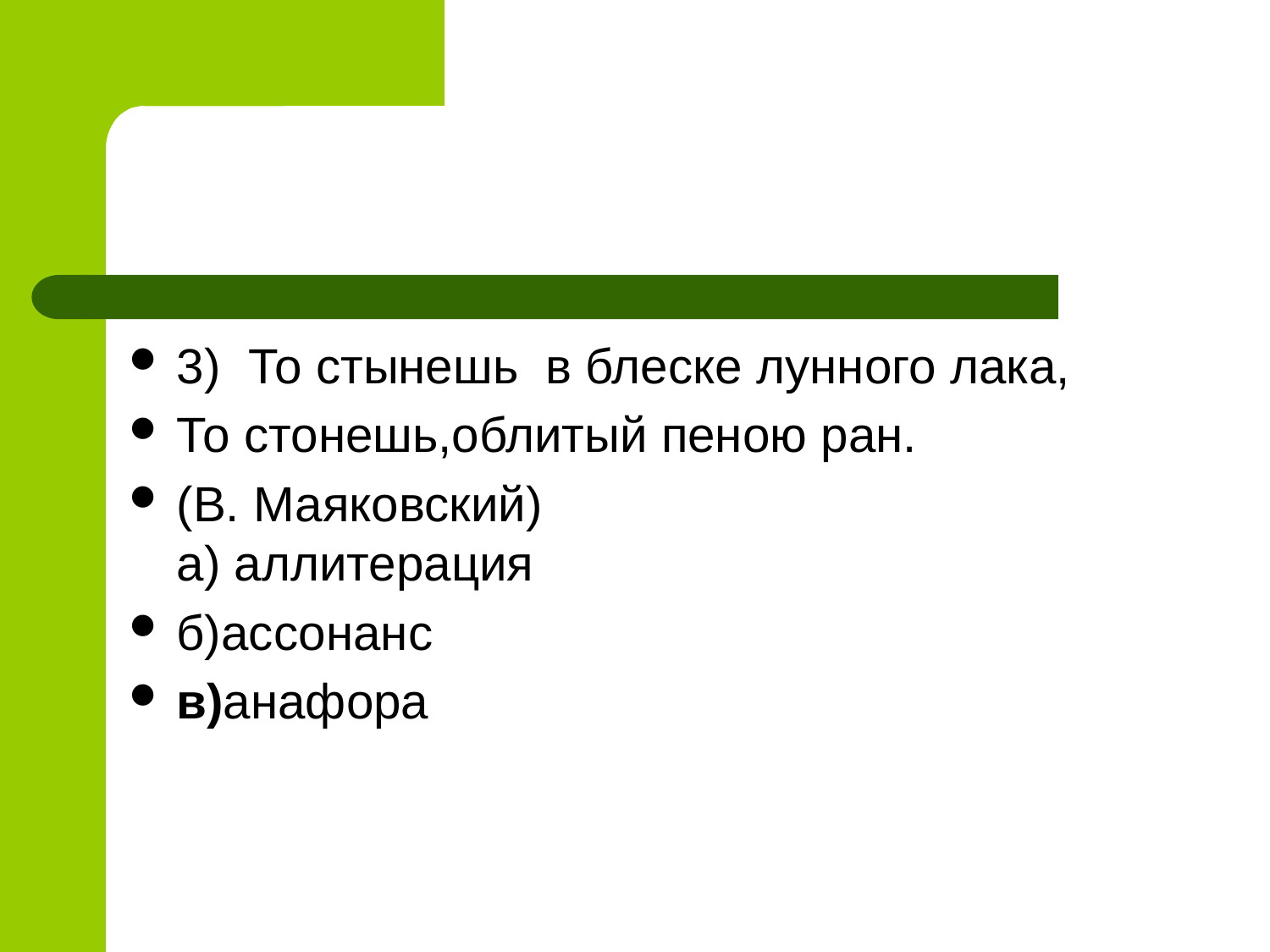

#
3)  То стынешь  в блеске лунного лака,
То стонешь,облитый пеною ран.
(В. Маяковский)
а) аллитерация
б)ассонанс
в)анафора